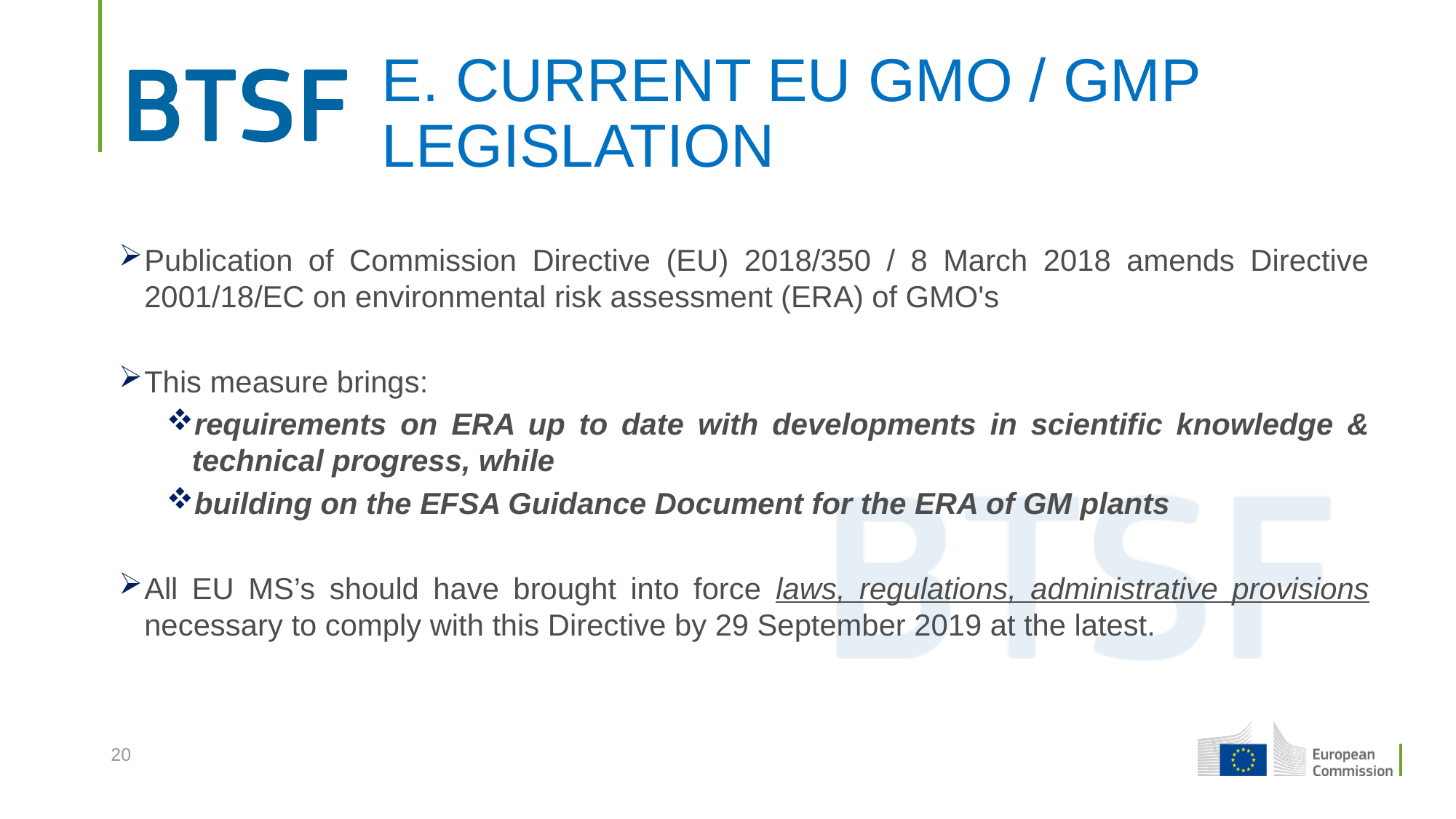

# E. CURRENT EU GMO / GMP LEGISLATION

Publication of Commission Directive (EU) 2018/350 / 8 March 2018 amends Directive 2001/18/EC on environmental risk assessment (ERA) of GMO's

This measure brings:
requirements on ERA up to date with developments in scientific knowledge & technical progress, while
building on the EFSA Guidance Document for the ERA of GM plants

All EU MS’s should have brought into force laws, regulations, administrative provisions necessary to comply with this Directive by 29 September 2019 at the latest.

20